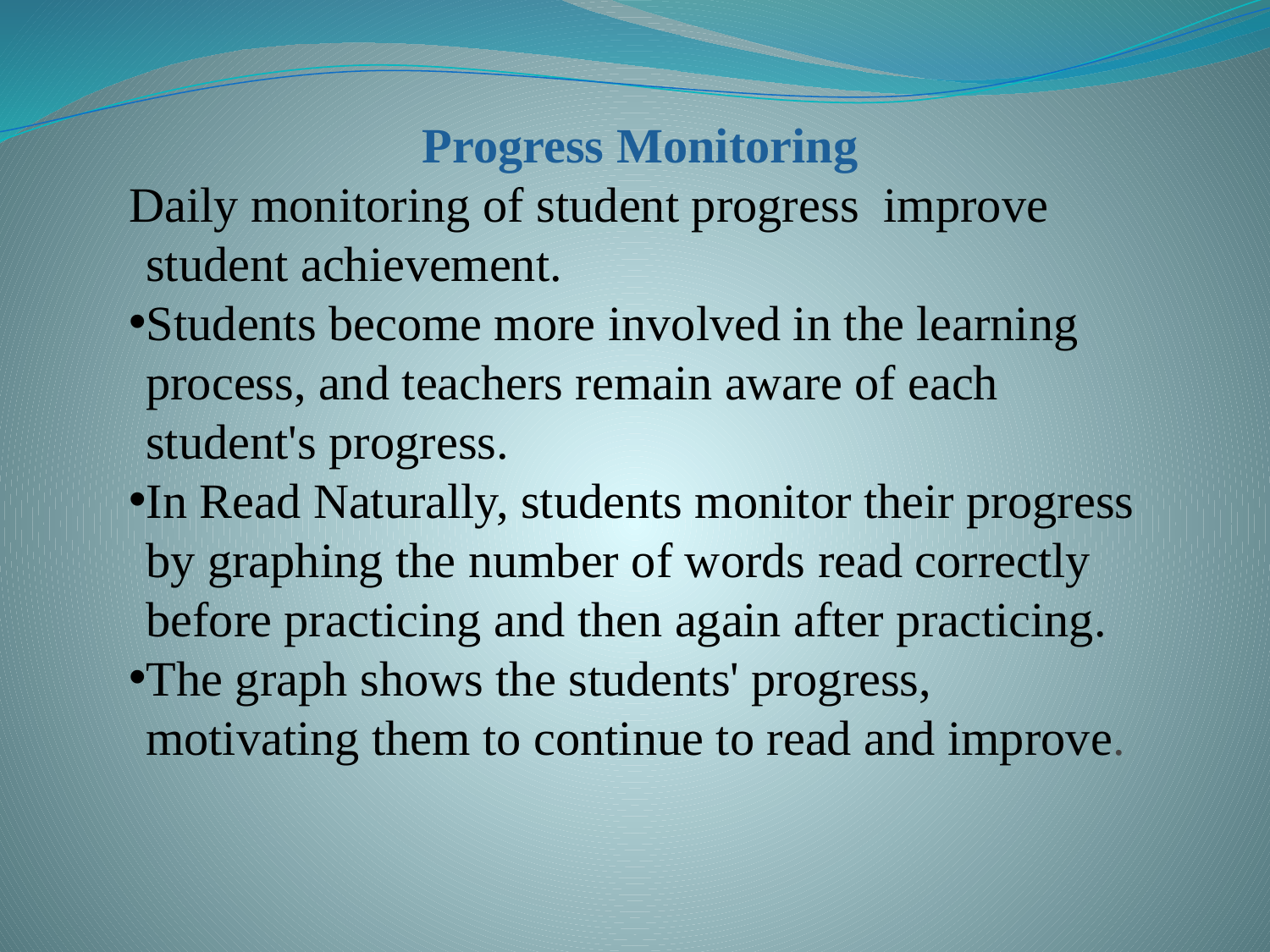

Progress Monitoring
Daily monitoring of student progress  improve student achievement.
Students become more involved in the learning process, and teachers remain aware of each student's progress.
In Read Naturally, students monitor their progress by graphing the number of words read correctly before practicing and then again after practicing.
The graph shows the students' progress, motivating them to continue to read and improve.